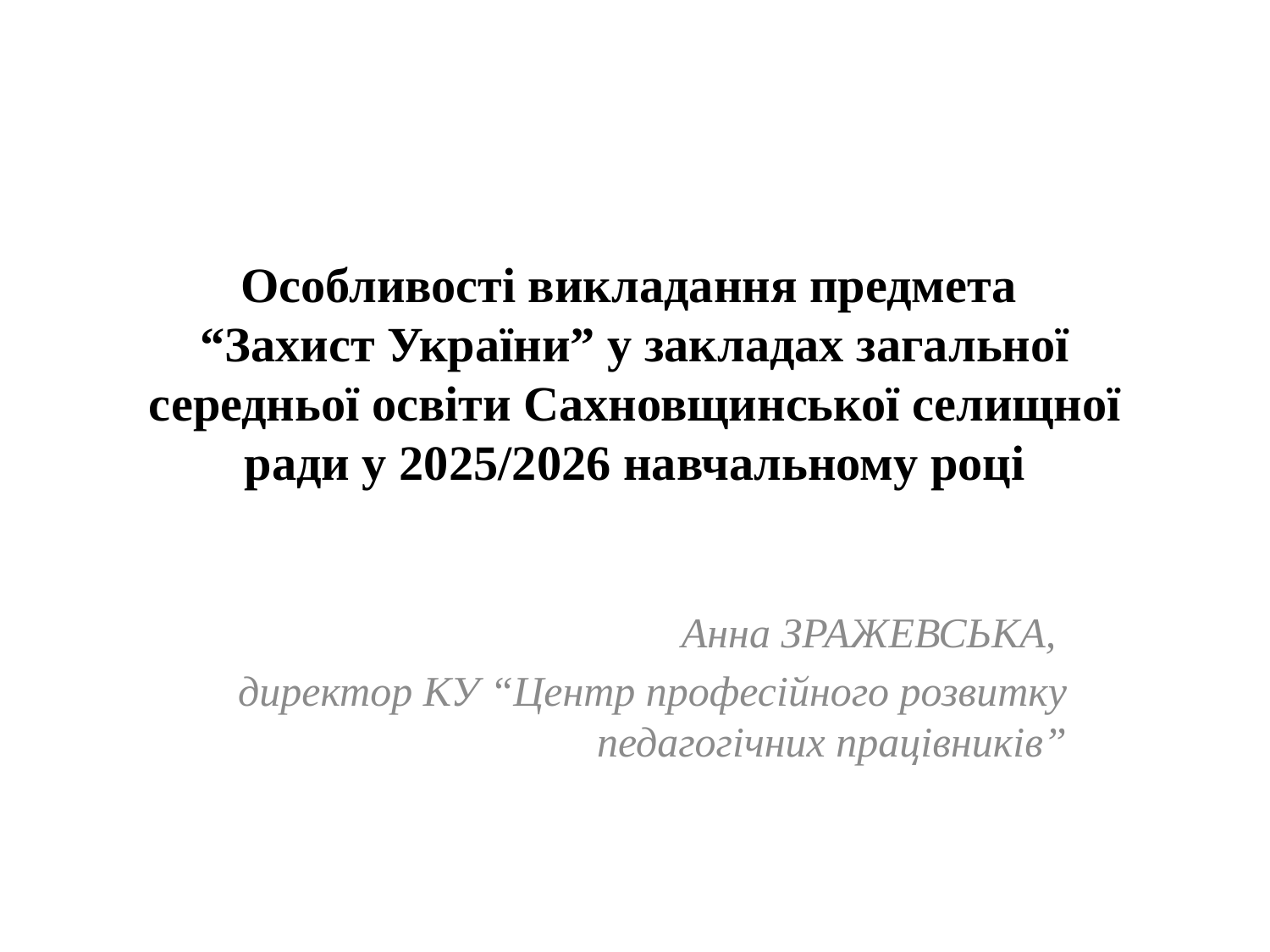

# Особливості викладання предмета “Захист України” у закладах загальної середньої освіти Сахновщинської селищної ради у 2025/2026 навчальному році

Анна ЗРАЖЕВСЬКА,
директор КУ “Центр професійного розвитку педагогічних працівників”